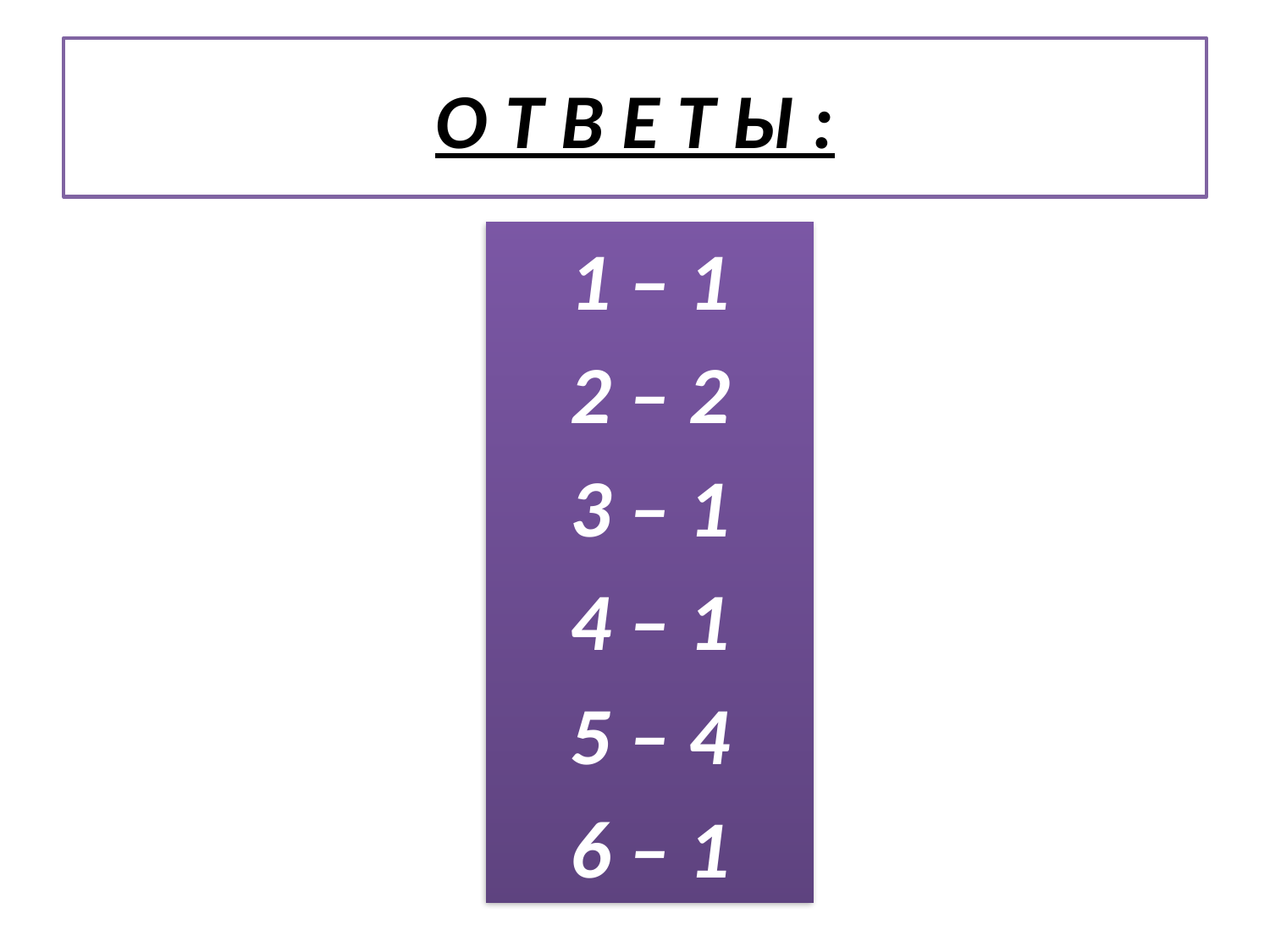

# О Т В Е Т Ы :
1 – 1
2 – 2
3 – 1
4 – 1
5 – 4
6 – 1